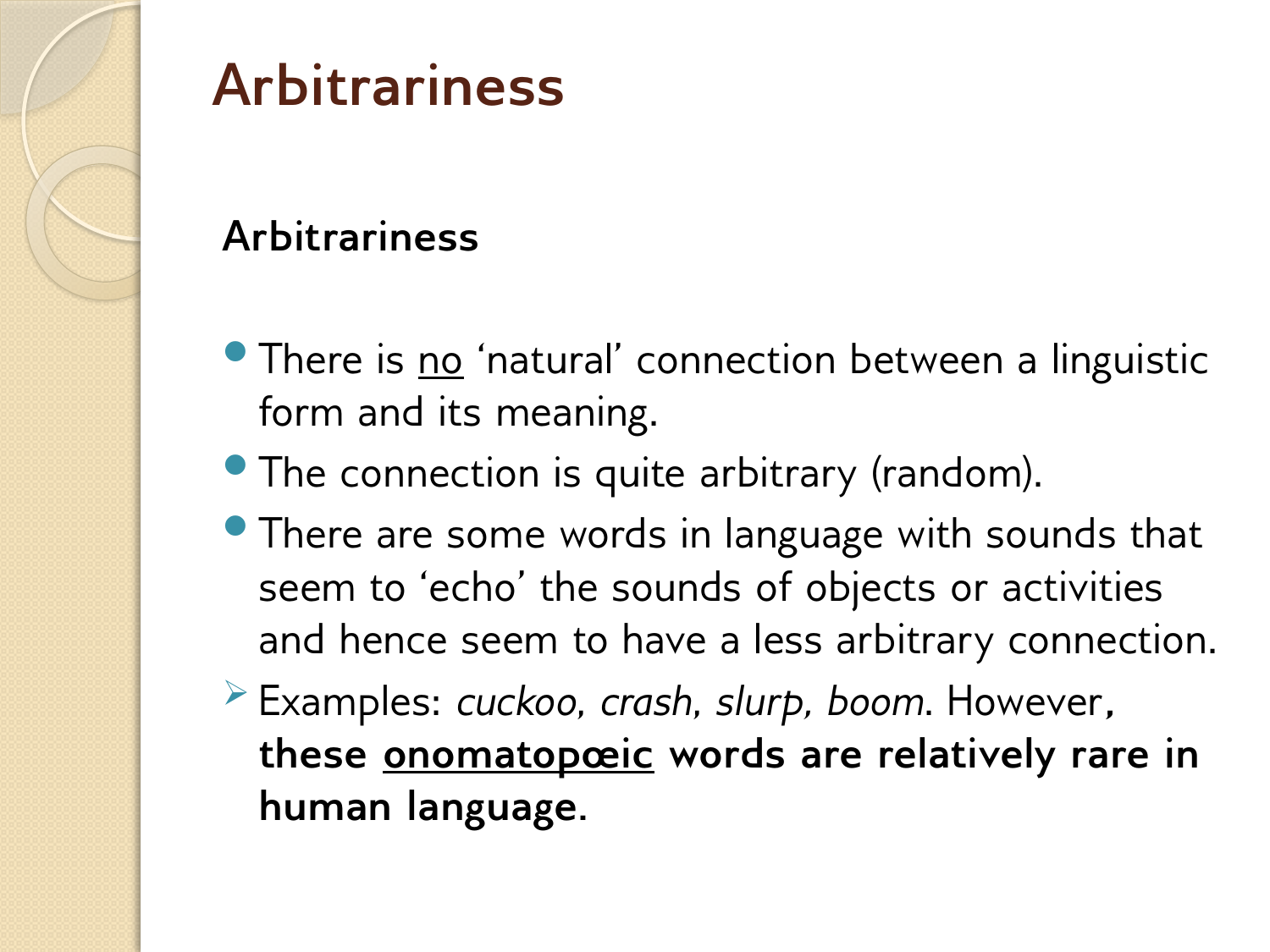

# Arbitrariness
Arbitrariness

There is no ‘natural’ connection between a linguistic form and its meaning.
The connection is quite arbitrary (random).
There are some words in language with sounds that seem to ‘echo’ the sounds of objects or activities and hence seem to have a less arbitrary connection.
Examples: cuckoo, crash, slurp, boom. However, these onomatopoeic words are relatively rare in human language.